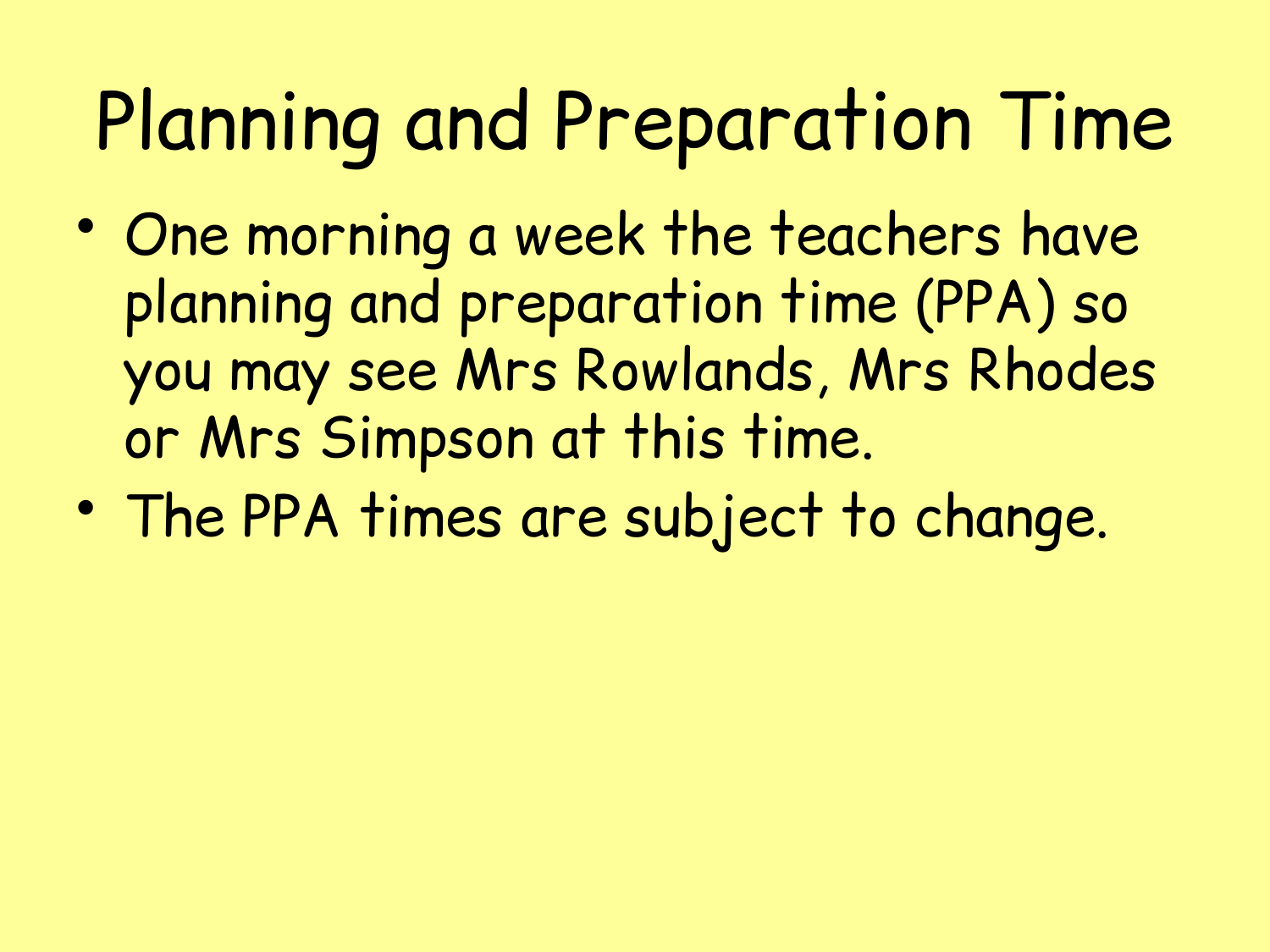

# Planning and Preparation Time
One morning a week the teachers have planning and preparation time (PPA) so you may see Mrs Rowlands, Mrs Rhodes or Mrs Simpson at this time.
The PPA times are subject to change.